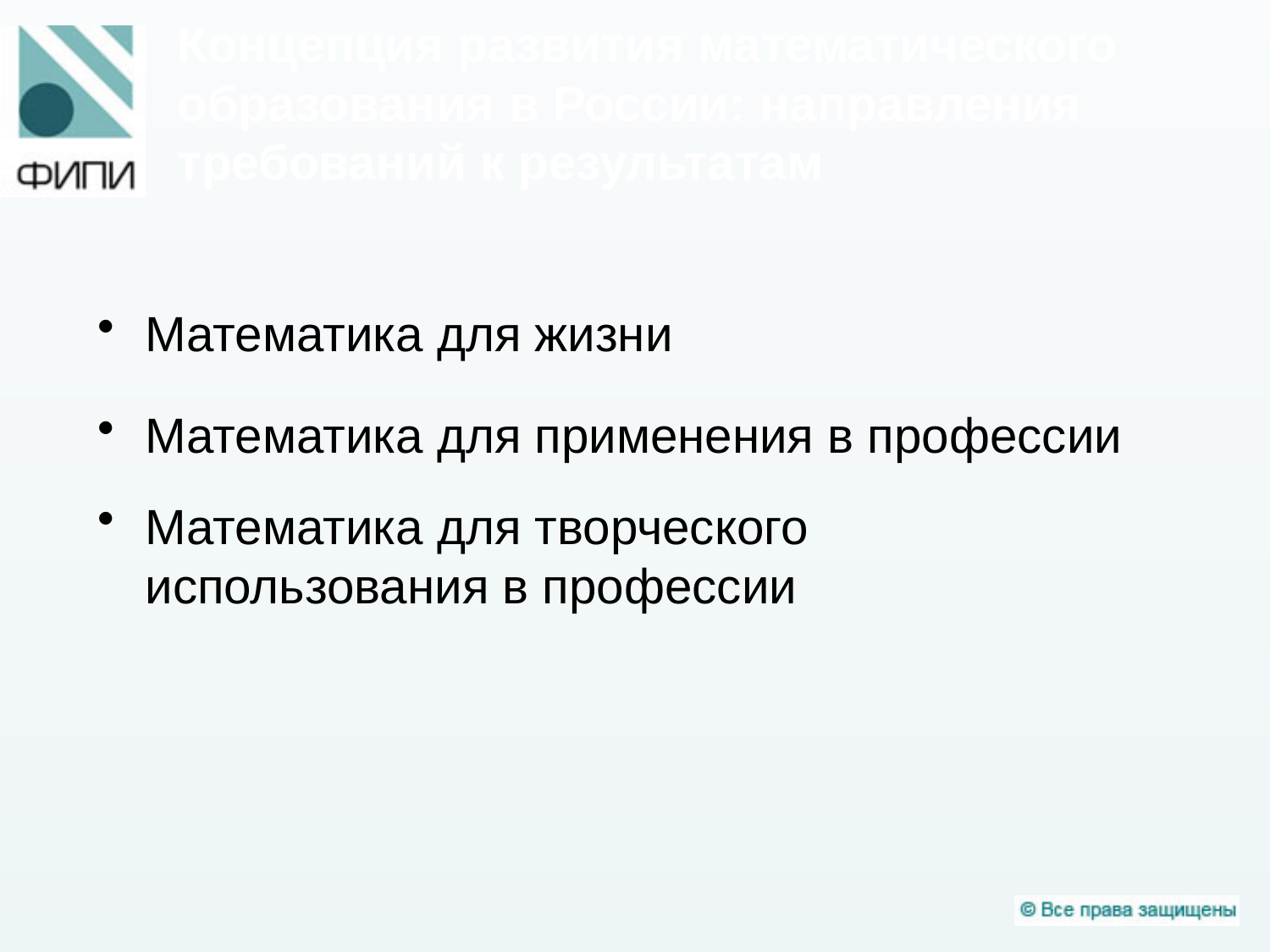

Концепция развития математического образования в России: направления требований к результатам
Математика для жизни
Математика для применения в профессии
Математика для творческого использования в профессии